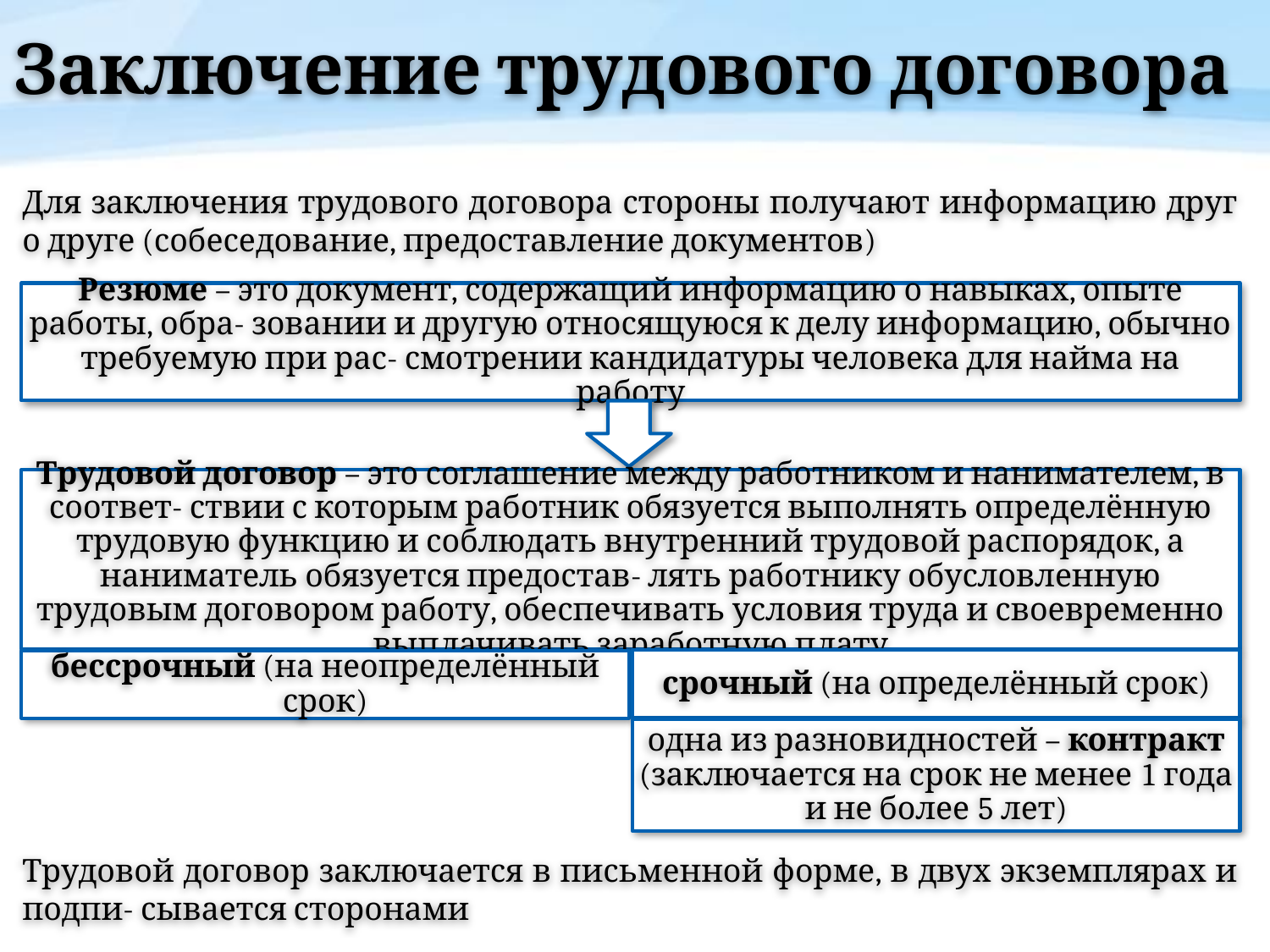

# Заключение трудового договора
Для заключения трудового договора стороны получают информацию друг о друге (собеседование, предоставление документов)

Резюме – это документ, содержащий информацию о навыках, опыте работы, обра- зовании и другую относящуюся к делу информацию, обычно требуемую при рас- смотрении кандидатуры человека для найма на работу

Трудовой договор – это соглашение между работником и нанимателем, в соответ- ствии с которым работник обязуется выполнять определённую трудовую функцию и соблюдать внутренний трудовой распорядок, а наниматель обязуется предостав- лять работнику обусловленную трудовым договором работу, обеспечивать условия труда и своевременно выплачивать заработную плату

срочный (на определённый срок)

бессрочный (на неопределённый срок)

одна из разновидностей – контракт (заключается на срок не менее 1 года и не более 5 лет)
Трудовой договор заключается в письменной форме, в двух экземплярах и подпи- сывается сторонами